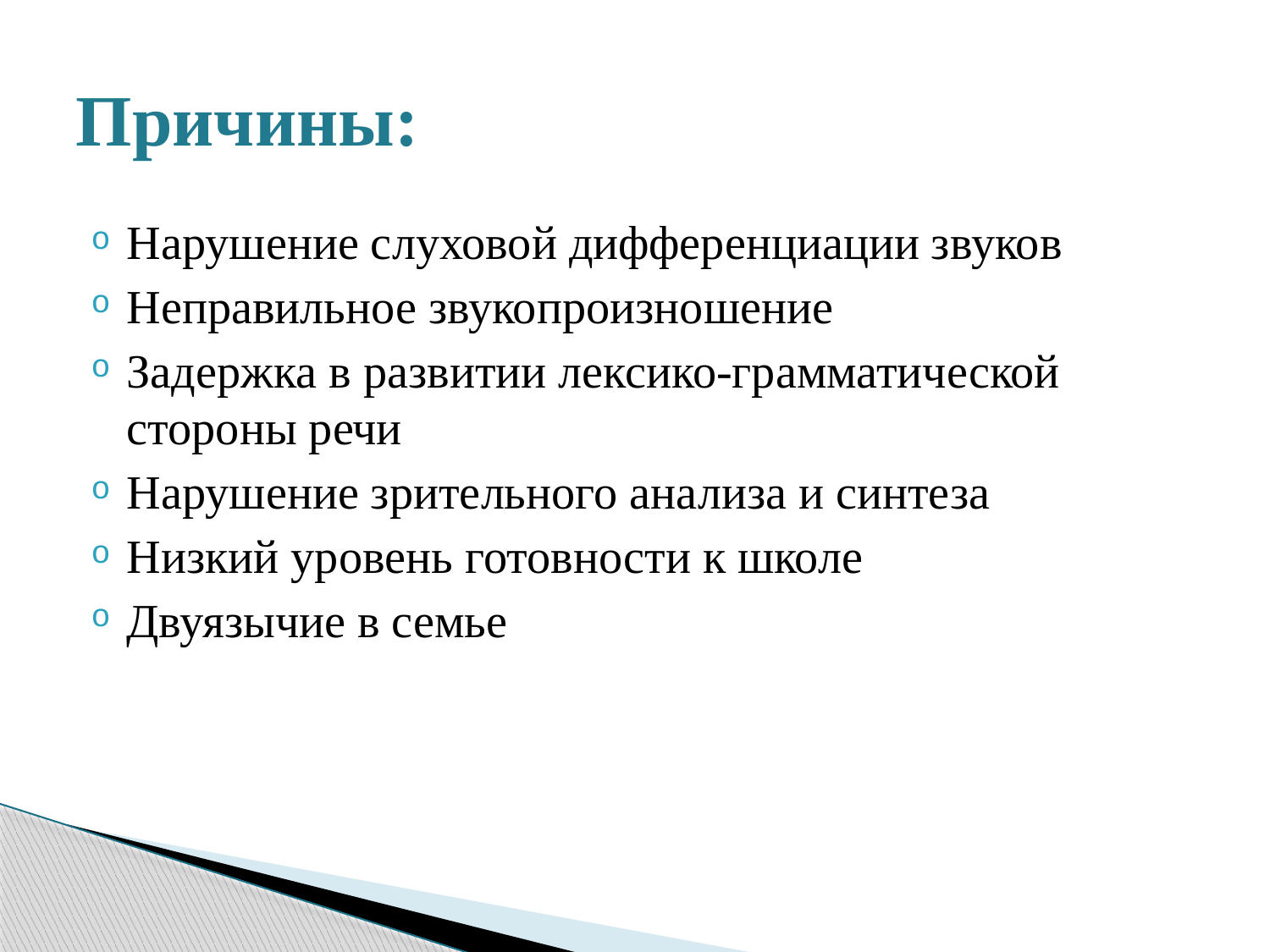

# Причины:
Нарушение слуховой дифференциации звуков
Неправильное звукопроизношение
Задержка в развитии лексико-грамматической стороны речи
Нарушение зрительного анализа и синтеза
Низкий уровень готовности к школе
Двуязычие в семье